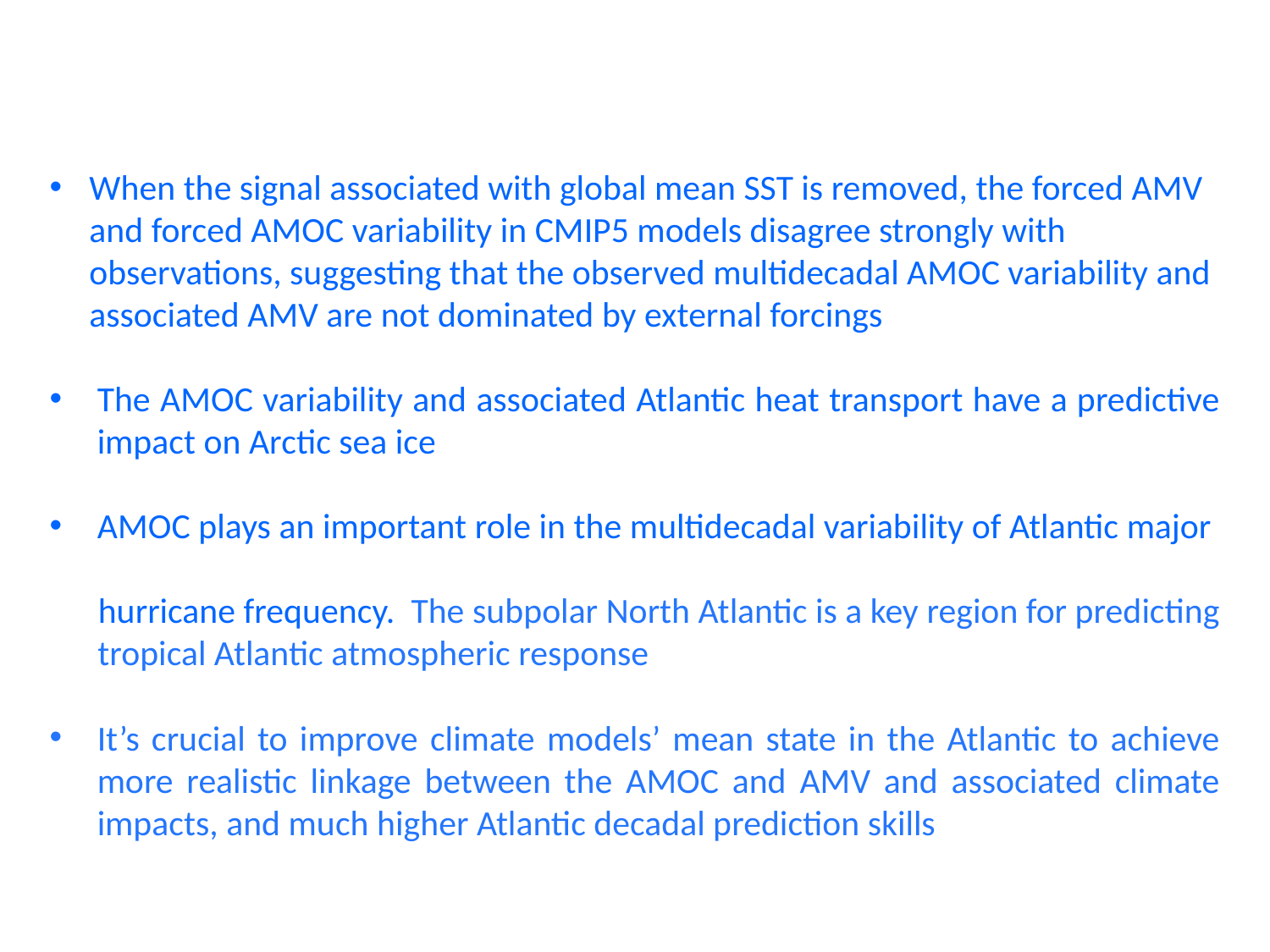

When the signal associated with global mean SST is removed, the forced AMV and forced AMOC variability in CMIP5 models disagree strongly with observations, suggesting that the observed multidecadal AMOC variability and associated AMV are not dominated by external forcings

The AMOC variability and associated Atlantic heat transport have a predictive impact on Arctic sea ice

 AMOC plays an important role in the multidecadal variability of Atlantic major
      hurricane frequency.  The subpolar North Atlantic is a key region for predicting
      tropical Atlantic atmospheric response

It’s crucial to improve climate models’ mean state in the Atlantic to achieve more realistic linkage between the AMOC and AMV and associated climate impacts, and much higher Atlantic decadal prediction skills

23